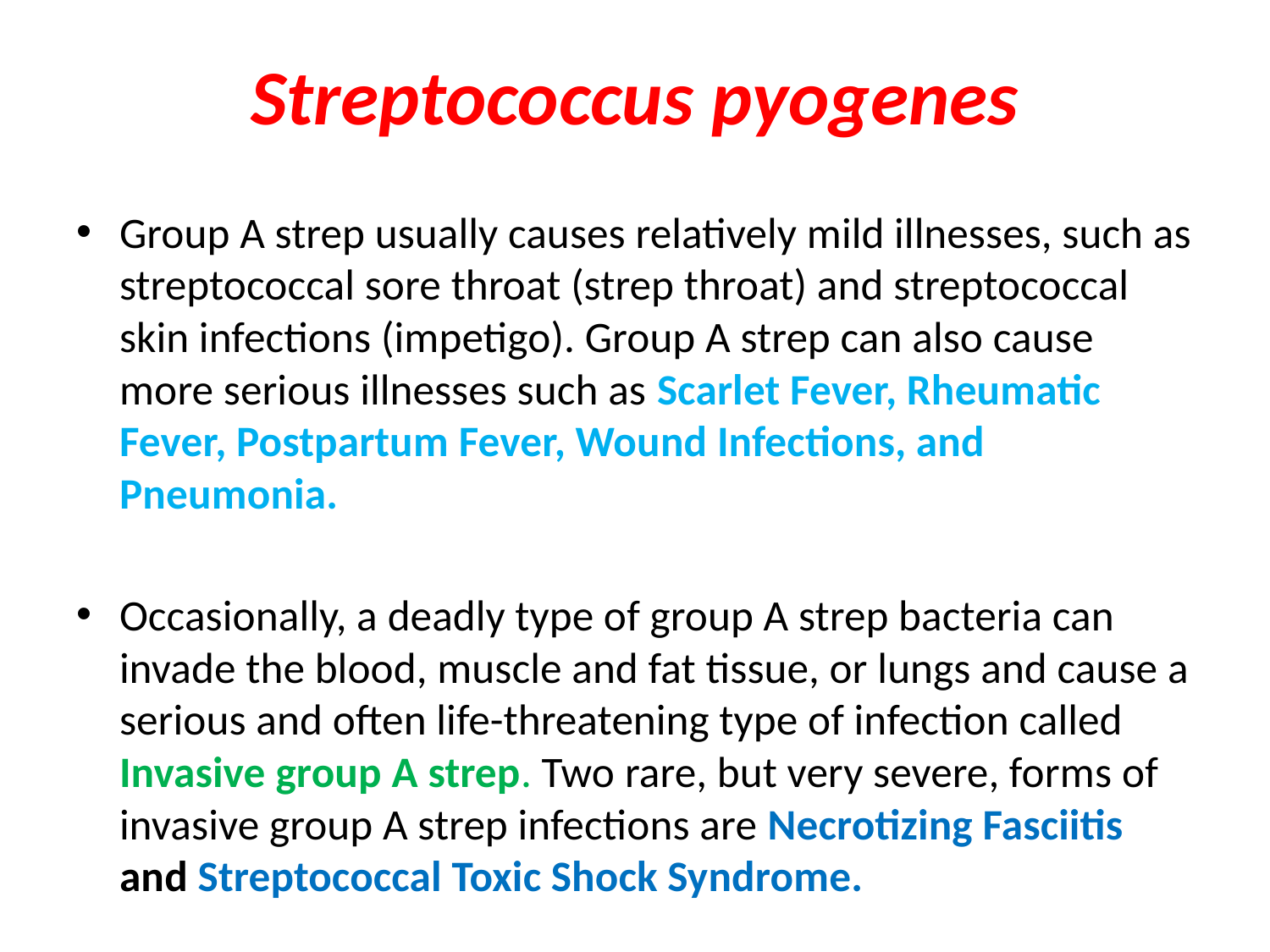

# Streptococcus pyogenes
Group A strep usually causes relatively mild illnesses, such as streptococcal sore throat (strep throat) and streptococcal skin infections (impetigo). Group A strep can also cause more serious illnesses such as Scarlet Fever, Rheumatic Fever, Postpartum Fever, Wound Infections, and Pneumonia.

Occasionally, a deadly type of group A strep bacteria can invade the blood, muscle and fat tissue, or lungs and cause a serious and often life-threatening type of infection called Invasive group A strep. Two rare, but very severe, forms of invasive group A strep infections are Necrotizing Fasciitis and Streptococcal Toxic Shock Syndrome.